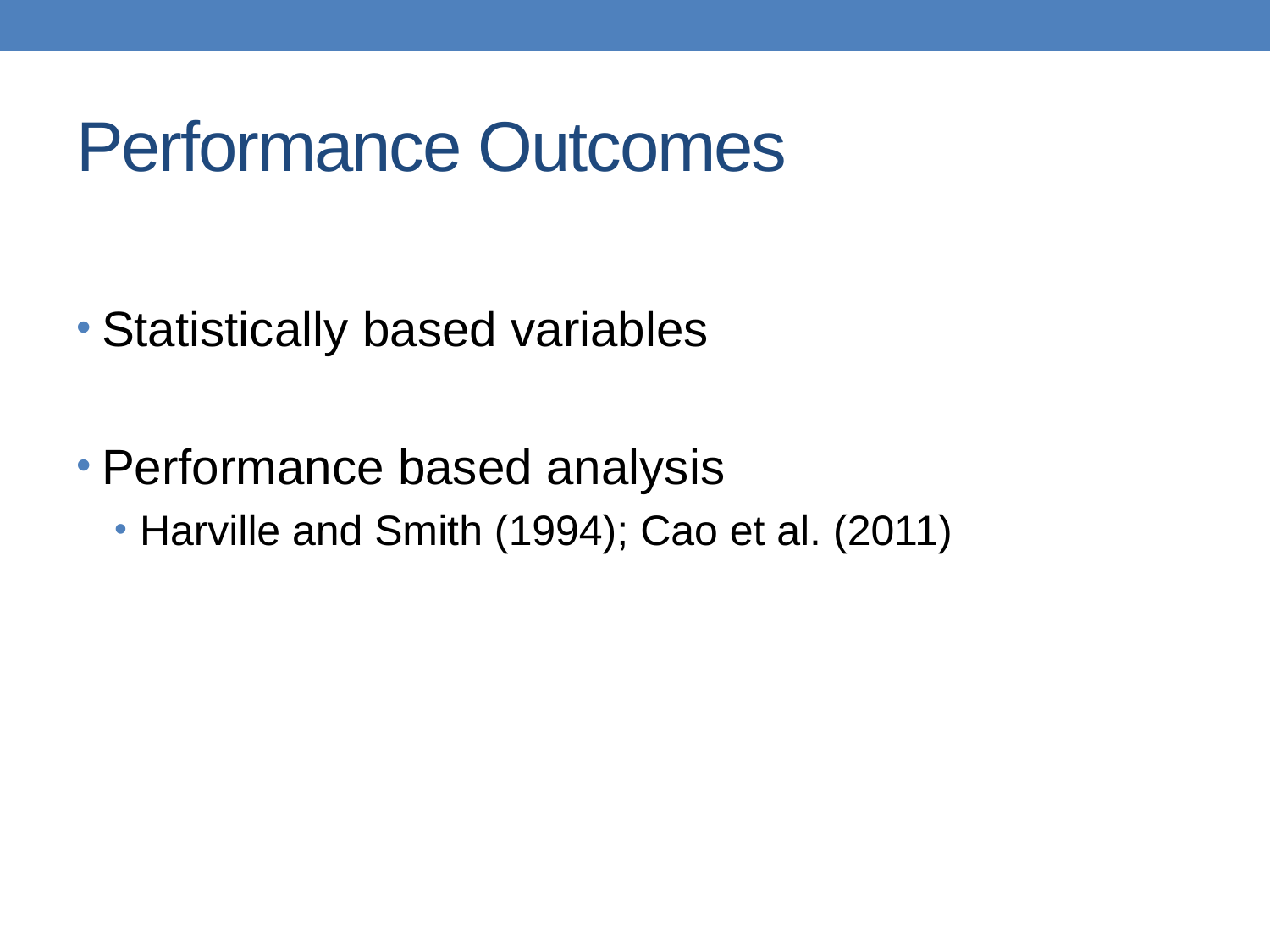

# Performance Outcomes

Statistically based variables

Performance based analysis
Harville and Smith (1994); Cao et al. (2011)